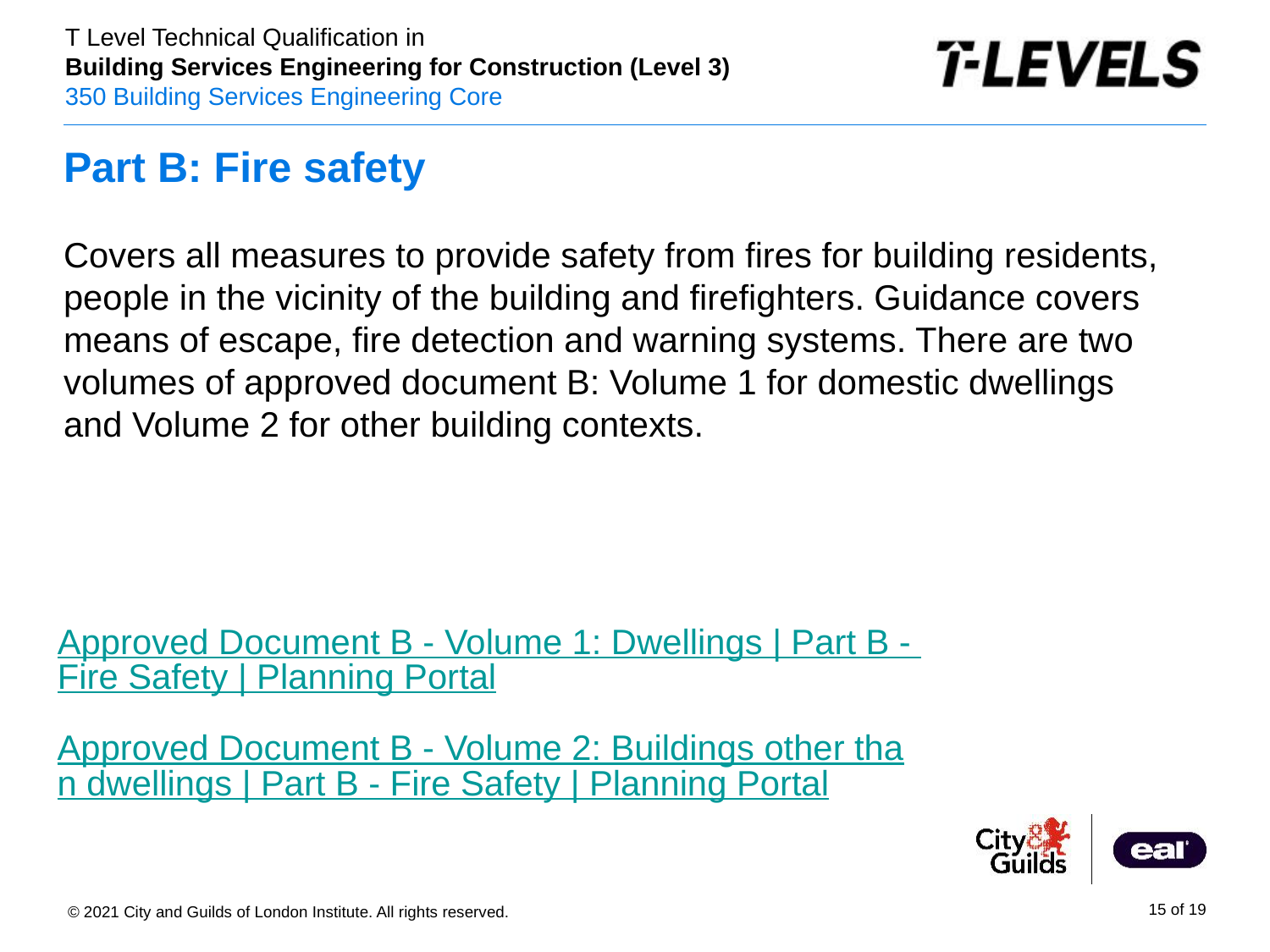

# Part B: Fire safety
Covers all measures to provide safety from fires for building residents, people in the vicinity of the building and firefighters. Guidance covers means of escape, fire detection and warning systems. There are two volumes of approved document B: Volume 1 for domestic dwellings and Volume 2 for other building contexts.

Approved Document B - Volume 1: Dwellings | Part B - Fire Safety | Planning Portal
Approved Document B - Volume 2: Buildings other than dwellings | Part B - Fire Safety | Planning Portal